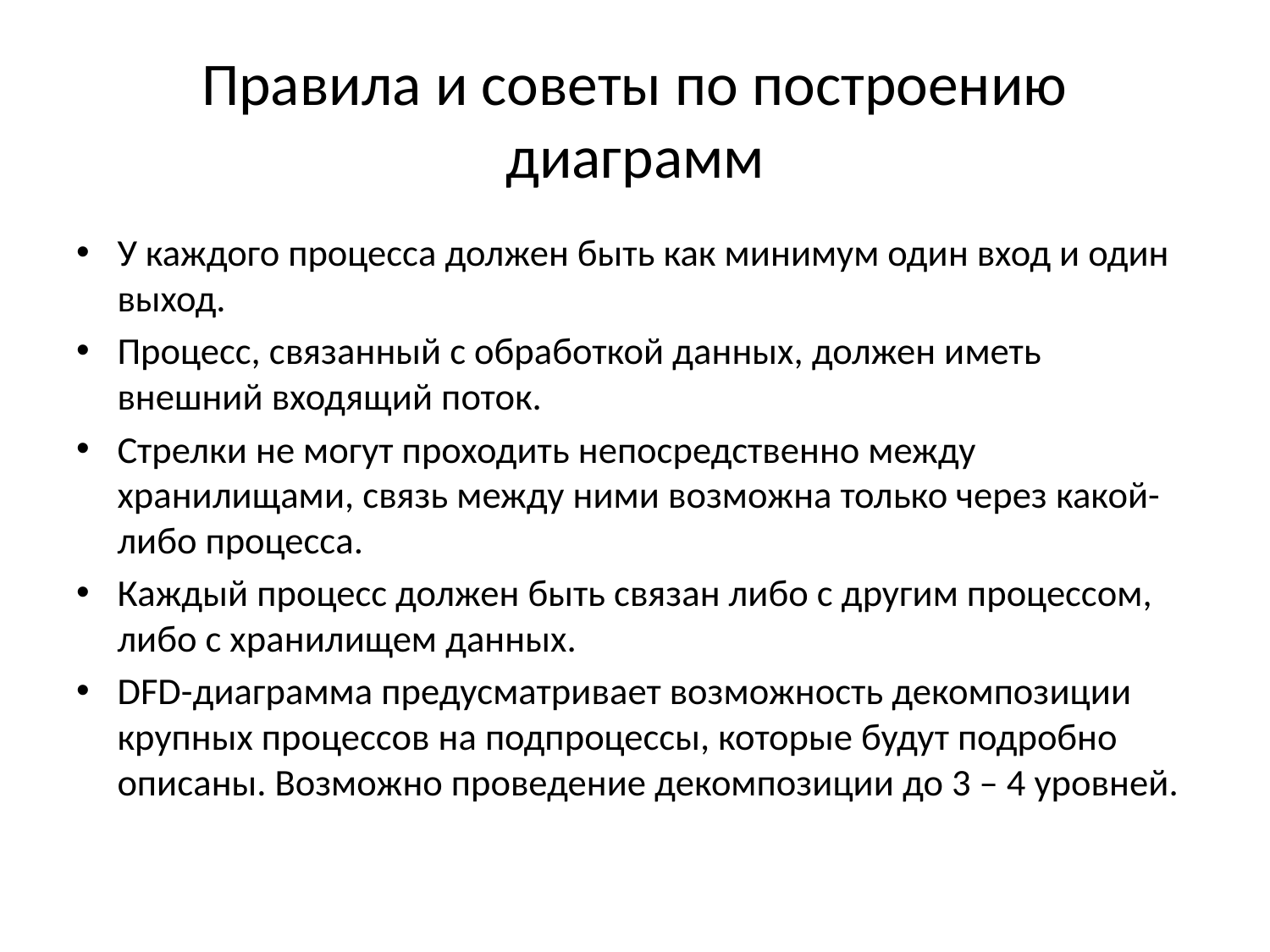

# Правила и советы по построению диаграмм
У каждого процесса должен быть как минимум один вход и один выход.
Процесс, связанный с обработкой данных, должен иметь внешний входящий поток.
Стрелки не могут проходить непосредственно между хранилищами, связь между ними возможна только через какой-либо процесса.
Каждый процесс должен быть связан либо с другим процессом, либо с хранилищем данных.
DFD-диаграмма предусматривает возможность декомпозиции крупных процессов на подпроцессы, которые будут подробно описаны. Возможно проведение декомпозиции до 3 – 4 уровней.